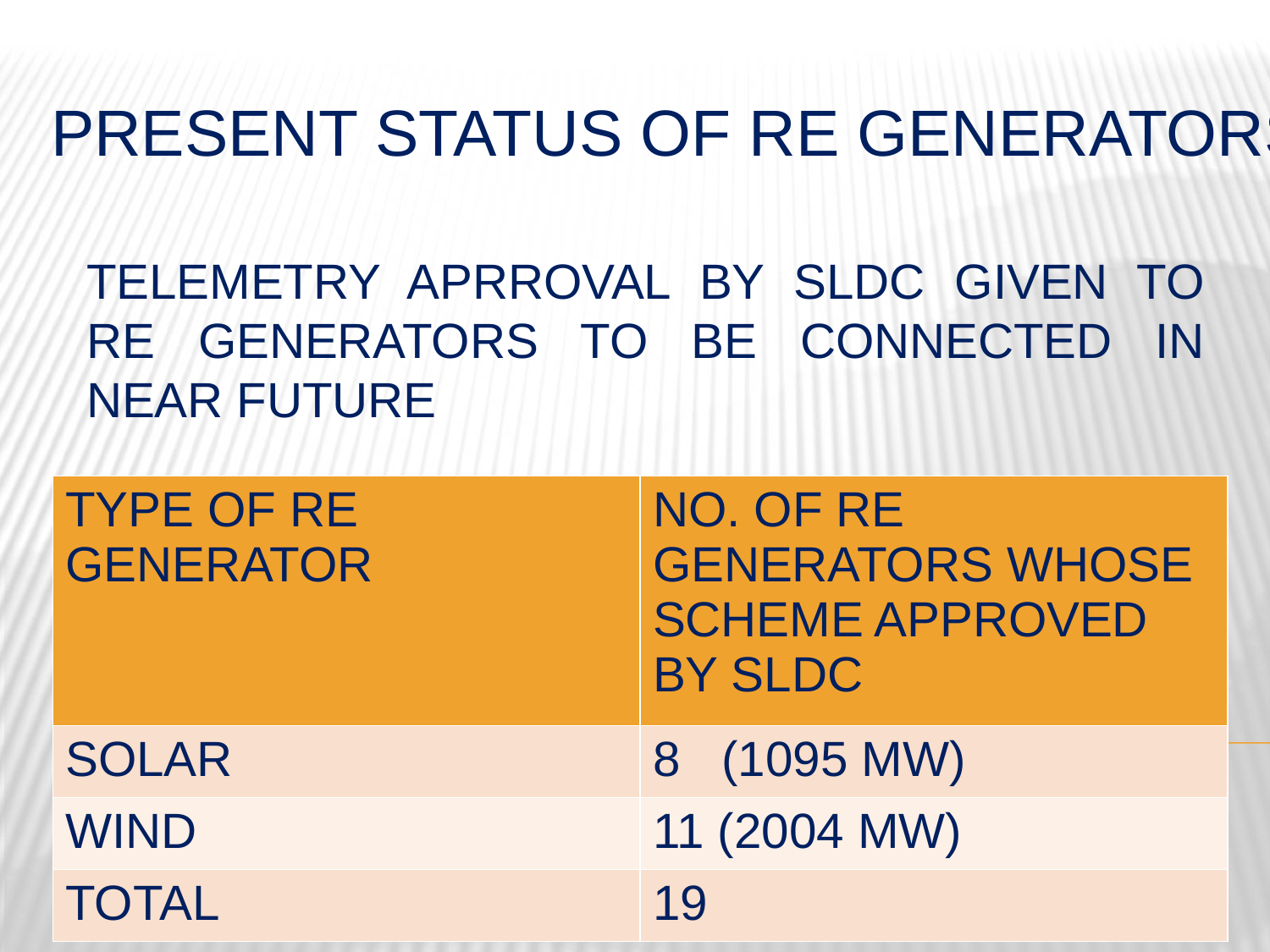

PRESENT STATUS OF RE GENERATORS
TELEMETRY APRROVAL BY SLDC GIVEN TO RE GENERATORS TO BE CONNECTED IN NEAR FUTURE
| TYPE OF RE GENERATOR | NO. OF RE GENERATORS WHOSE SCHEME APPROVED BY SLDC |
| --- | --- |
| SOLAR | 8 (1095 MW) |
| WIND | 11 (2004 MW) |
| TOTAL | 19 |